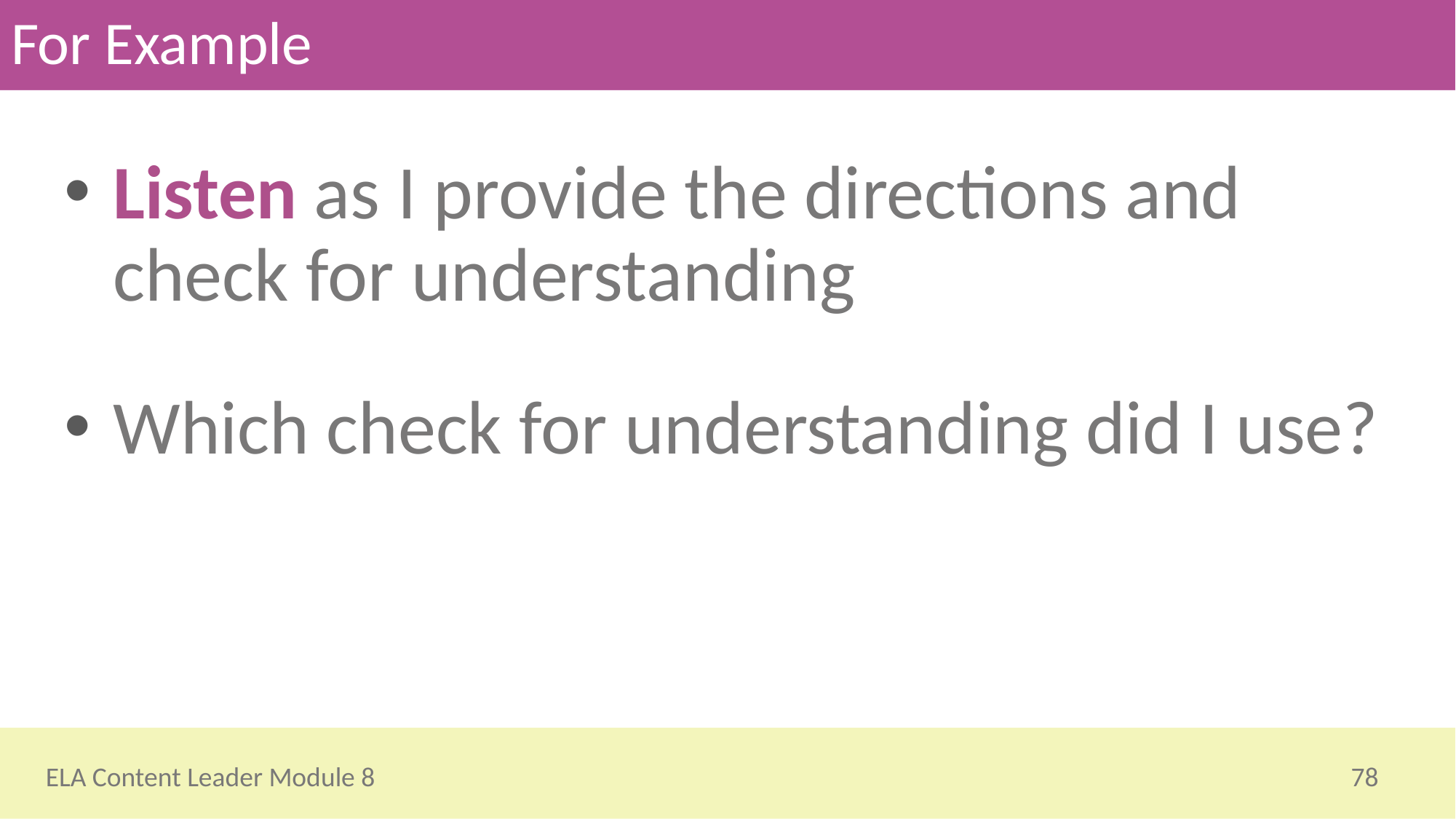

# For Example
Listen as I provide the directions and check for understanding

Which check for understanding did I use?
78